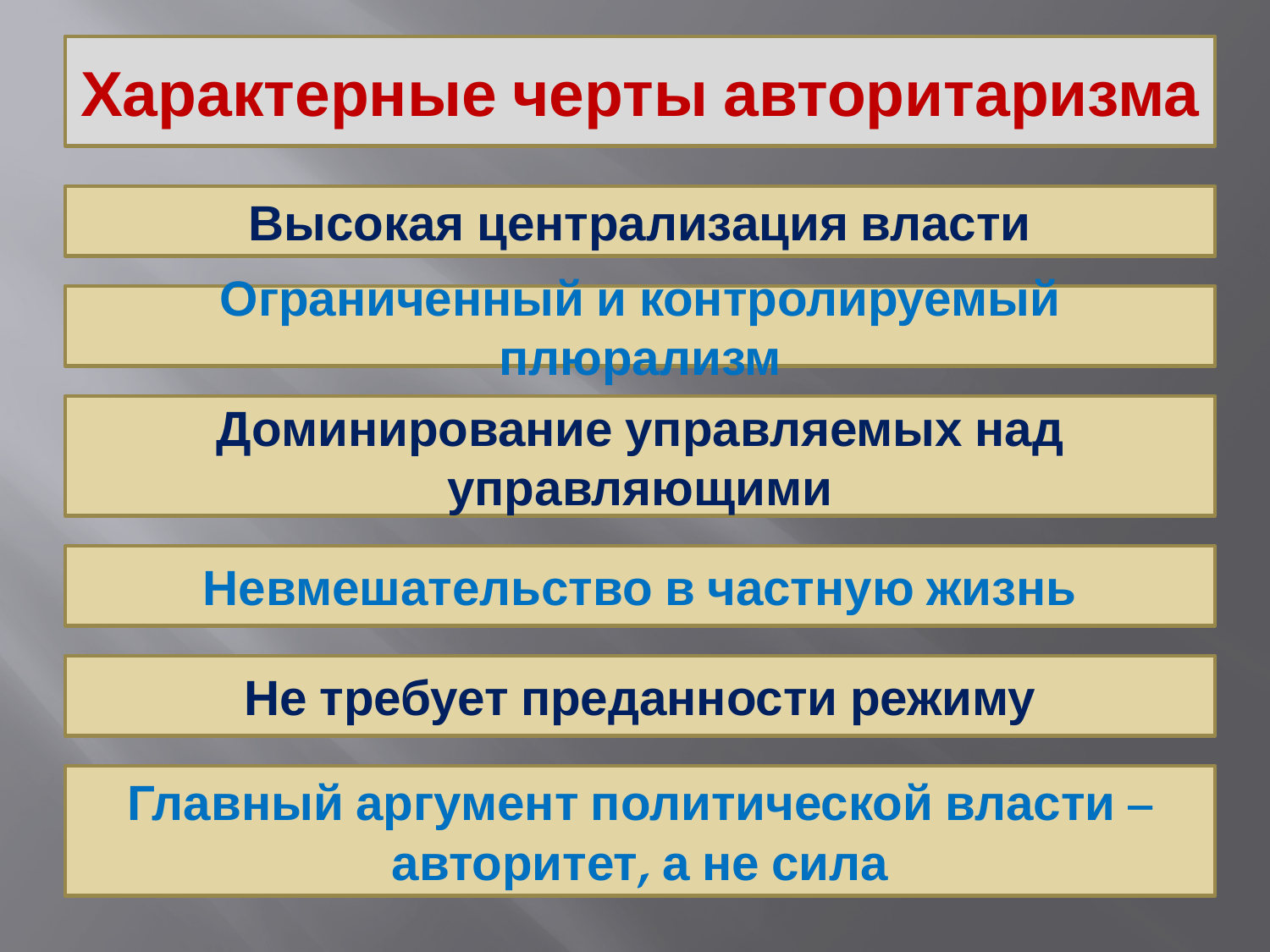

Характерные черты авторитаризма
#
Высокая централизация власти

Ограниченный и контролируемый плюрализм
Доминирование управляемых над управляющими
Невмешательство в частную жизнь
Не требует преданности режиму
Главный аргумент политической власти – авторитет, а не сила